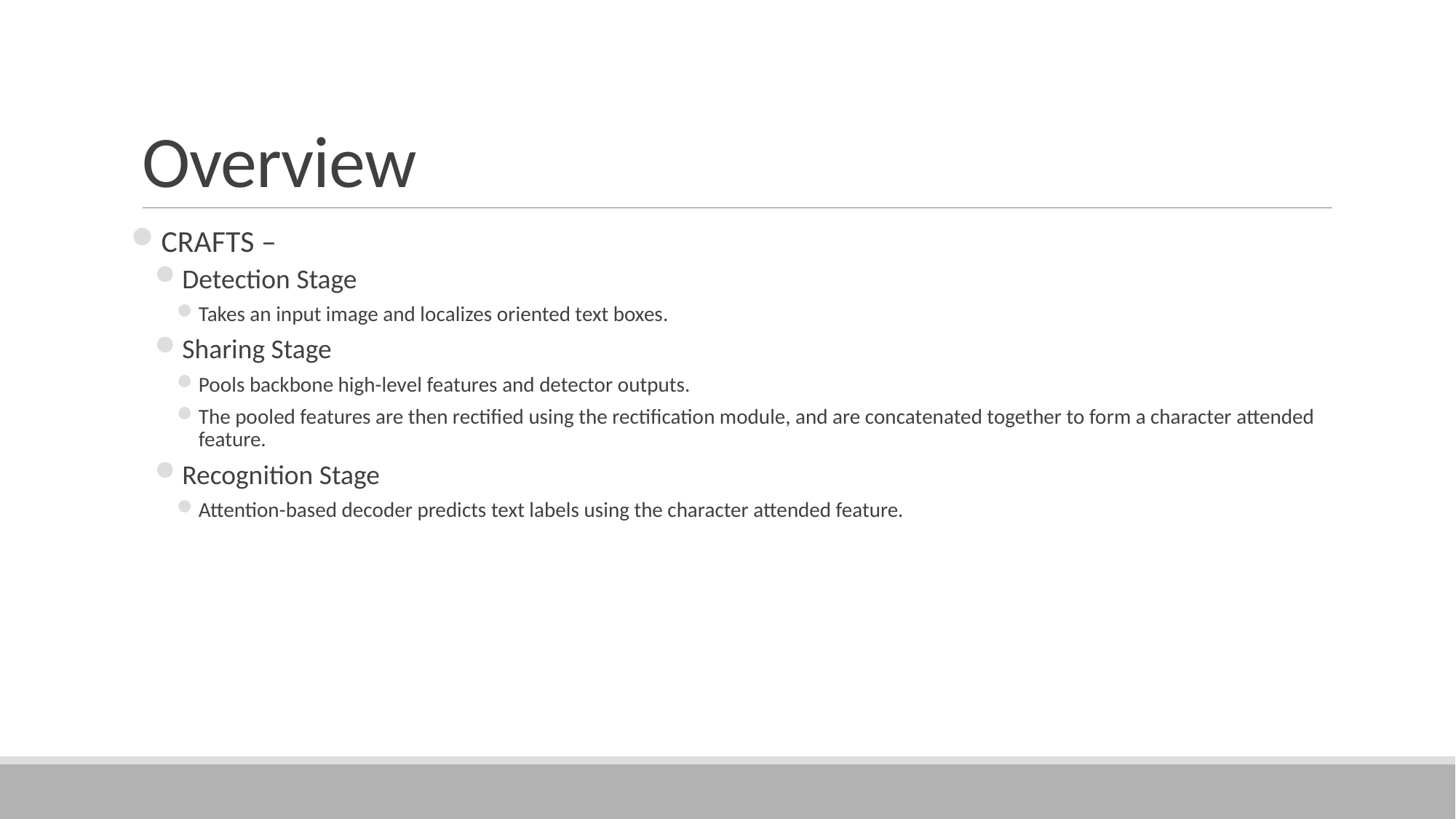

# Overview
CRAFTS –
Detection Stage
Takes an input image and localizes oriented text boxes.
Sharing Stage
Pools backbone high-level features and detector outputs.
The pooled features are then rectiﬁed using the rectiﬁcation module, and are concatenated together to form a character attended feature.
Recognition Stage
Attention-based decoder predicts text labels using the character attended feature.